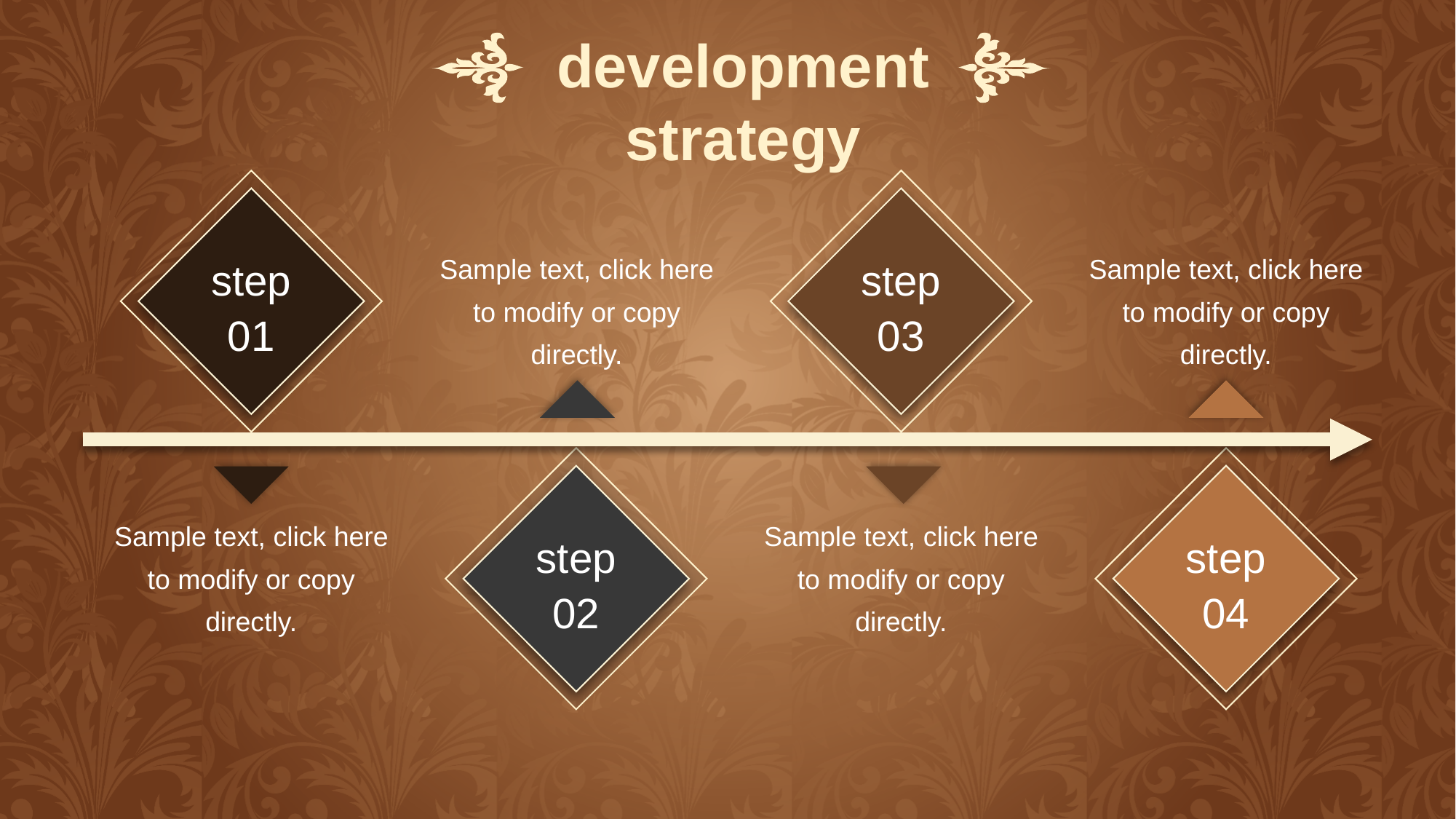

development strategy

step
01

step
03
Sample text, click here to modify or copy directly.
Sample text, click here to modify or copy directly.

step
02

step
04
Sample text, click here to modify or copy directly.
Sample text, click here to modify or copy directly.